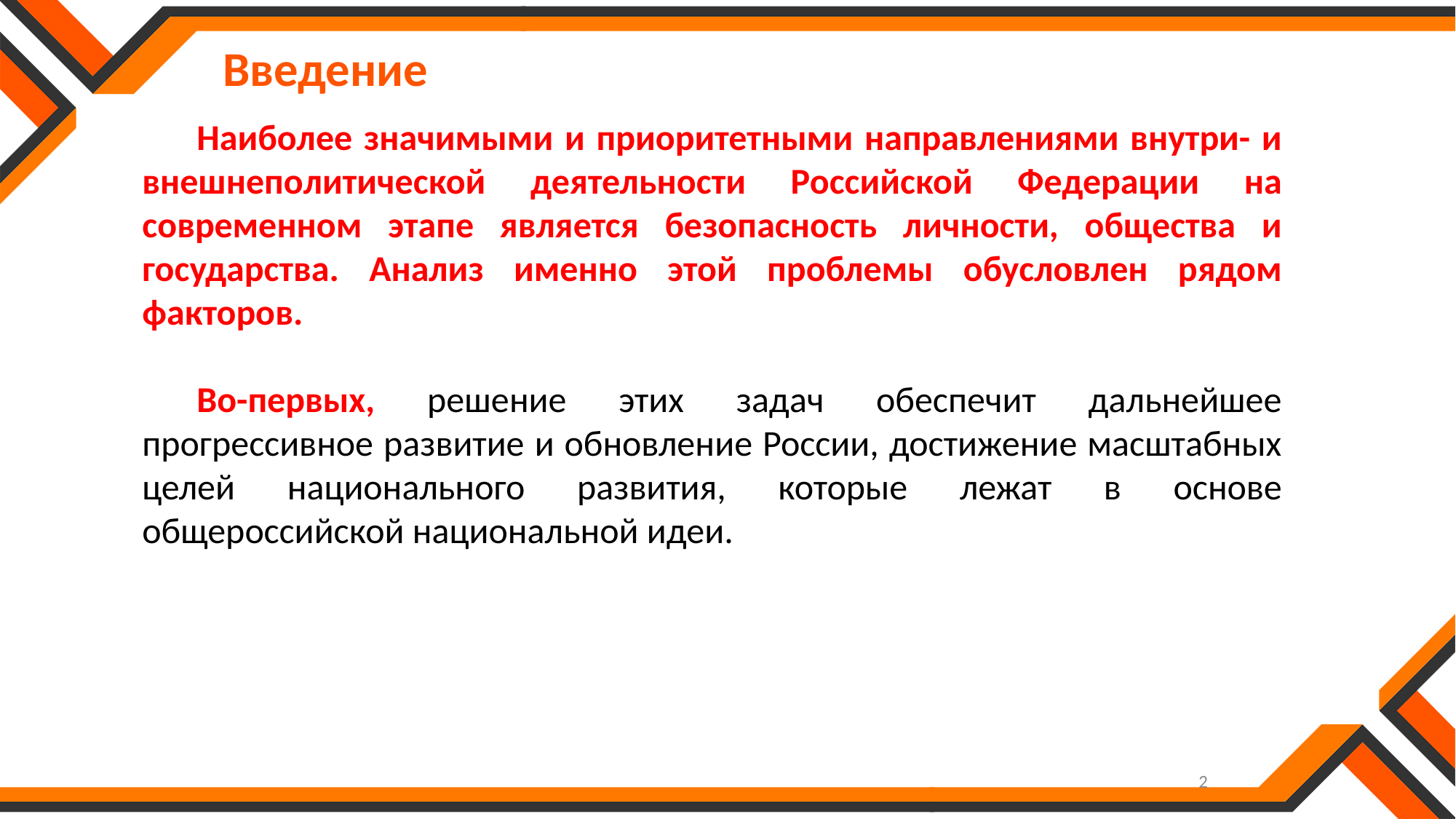

Введение

Наиболее значимыми и приоритетными направлениями внутри- и внешнеполитической деятельности Российской Федерации на современном этапе является безопасность личности, общества и государства. Анализ именно этой проблемы обусловлен рядом факторов.

Во-первых, решение этих задач обеспечит дальнейшее прогрессивное развитие и обновление России, достижение масштабных целей национального развития, которые лежат в основе общероссийской национальной идеи.

2